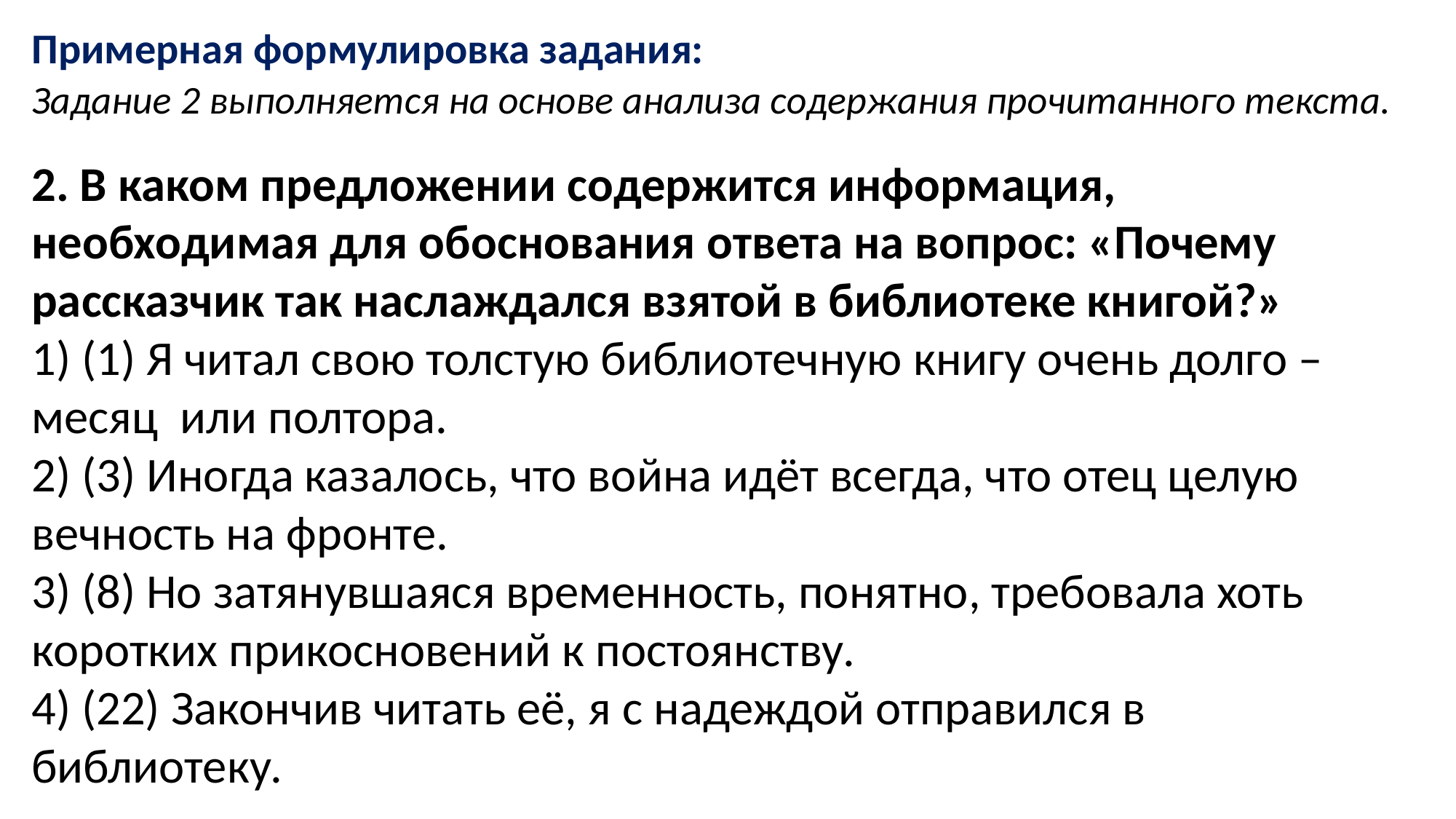

Примерная формулировка задания:
Задание 2 выполняется на основе анализа содержания прочитанного текста.
2. В каком предложении содержится информация, необходимая для обоснования ответа на вопрос: «Почему рассказчик так наслаждался взятой в библиотеке книгой?»
1) (1) Я читал свою толстую библиотечную книгу очень долго – месяц  или полтора.
2) (3) Иногда казалось, что война идёт всегда, что отец целую вечность на фронте.
3) (8) Но затянувшаяся временность, понятно, требовала хоть коротких прикосновений к постоянству.
4) (22) Закончив читать её, я с надеждой отправился в библиотеку.